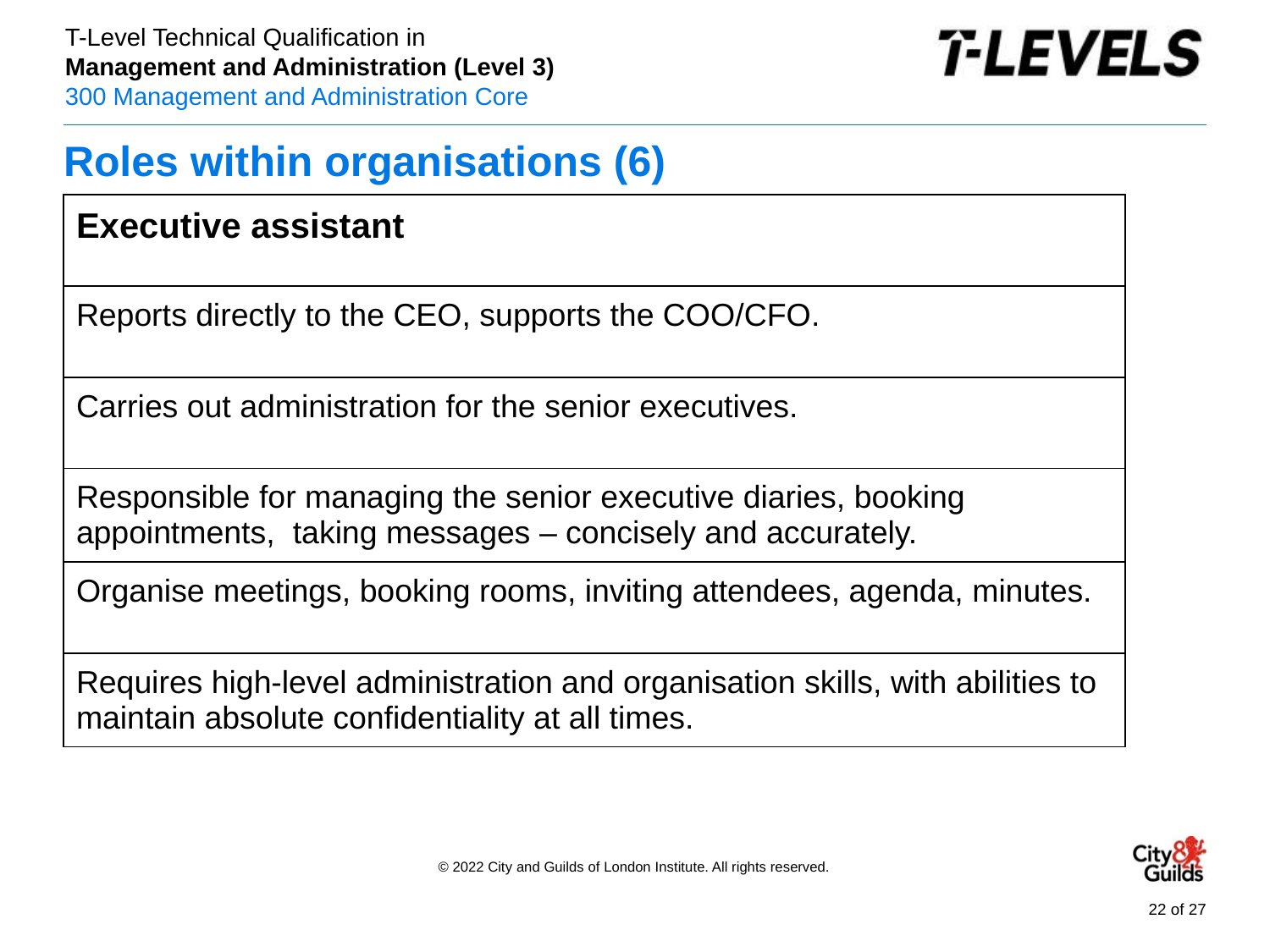

# Roles within organisations (6)
| Executive assistant |
| --- |
| Reports directly to the CEO, supports the COO/CFO. |
| Carries out administration for the senior executives. |
| Responsible for managing the senior executive diaries, booking appointments, taking messages – concisely and accurately. |
| Organise meetings, booking rooms, inviting attendees, agenda, minutes. |
| Requires high-level administration and organisation skills, with abilities to maintain absolute confidentiality at all times. |